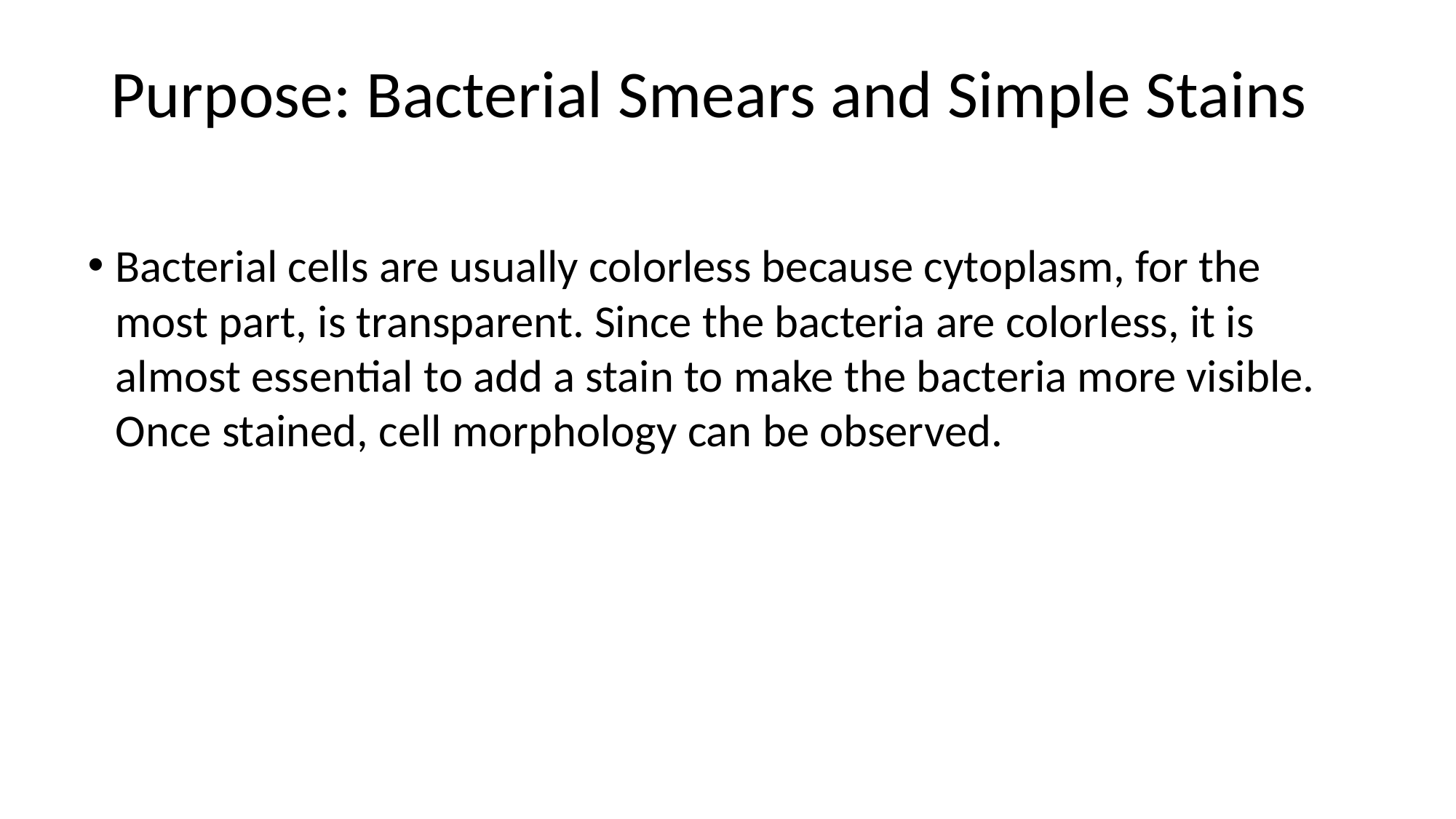

# Purpose: Bacterial Smears and Simple Stains
Bacterial cells are usually colorless because cytoplasm, for the most part, is transparent. Since the bacteria are colorless, it is almost essential to add a stain to make the bacteria more visible. Once stained, cell morphology can be observed.